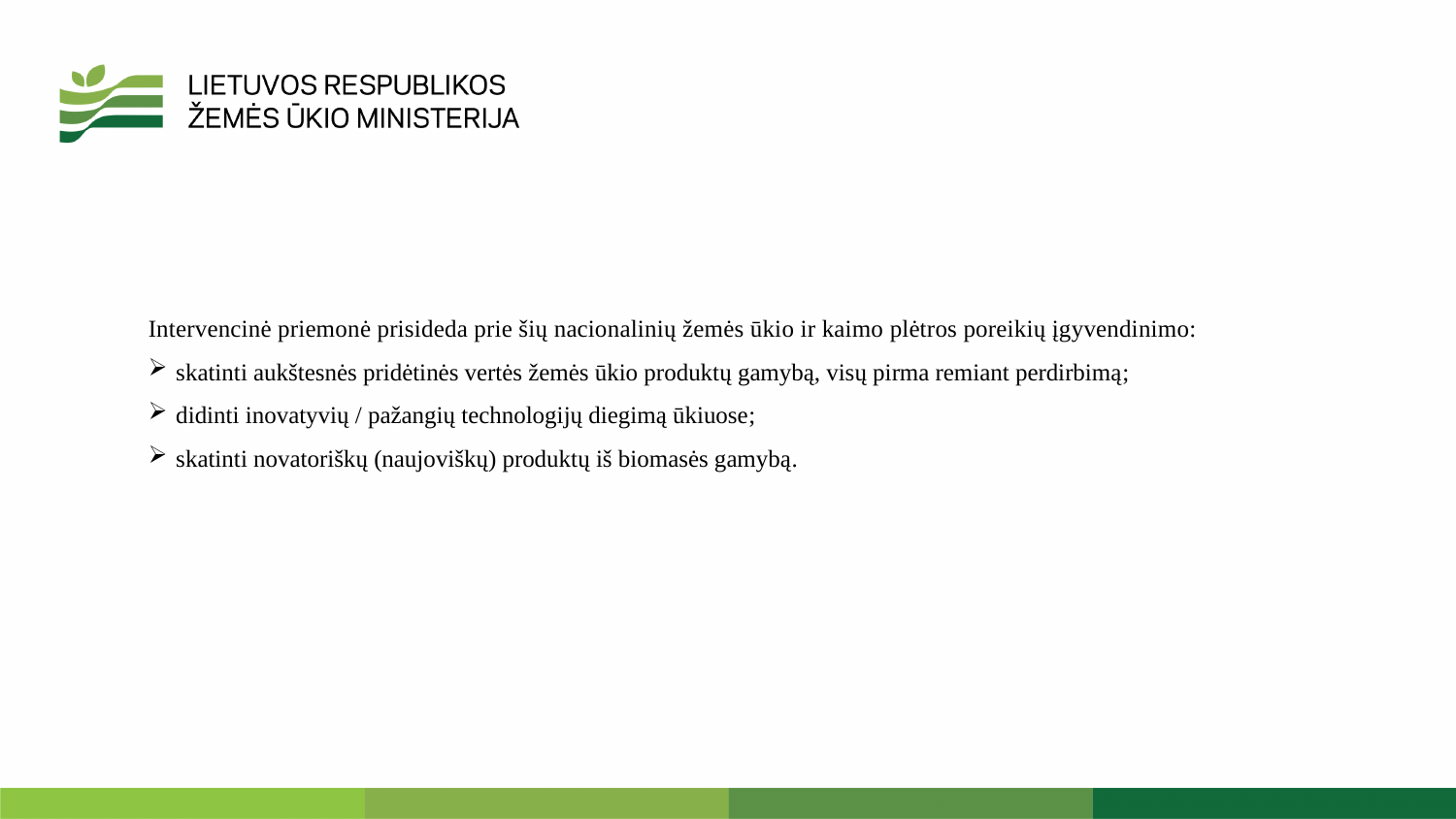

Intervencinė priemonė prisideda prie šių nacionalinių žemės ūkio ir kaimo plėtros poreikių įgyvendinimo:
skatinti aukštesnės pridėtinės vertės žemės ūkio produktų gamybą, visų pirma remiant perdirbimą;
didinti inovatyvių / pažangių technologijų diegimą ūkiuose;
skatinti novatoriškų (naujoviškų) produktų iš biomasės gamybą.